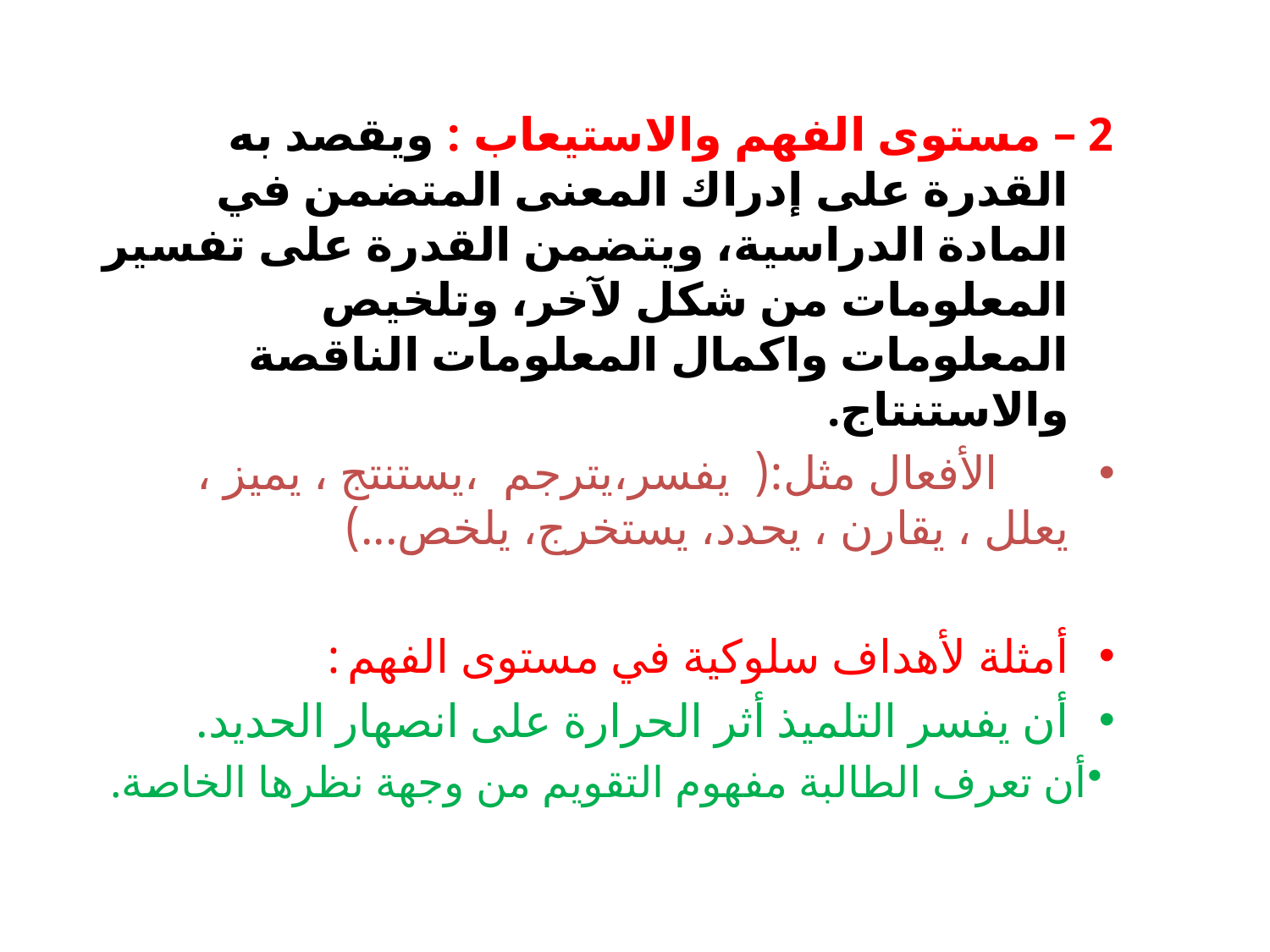

2 – مستوى الفهم والاستيعاب : ويقصد به القدرة على إدراك المعنى المتضمن في المادة الدراسية، ويتضمن القدرة على تفسير المعلومات من شكل لآخر، وتلخيص المعلومات واكمال المعلومات الناقصة والاستنتاج.
      الأفعال مثل:(  يفسر،يترجم  ،يستنتج ، يميز ، يعلل ، يقارن ، يحدد، يستخرج، يلخص...)

أمثلة لأهداف سلوكية في مستوى الفهم :
أن يفسر التلميذ أثر الحرارة على انصهار الحديد.
أن تعرف الطالبة مفهوم التقويم من وجهة نظرها الخاصة.